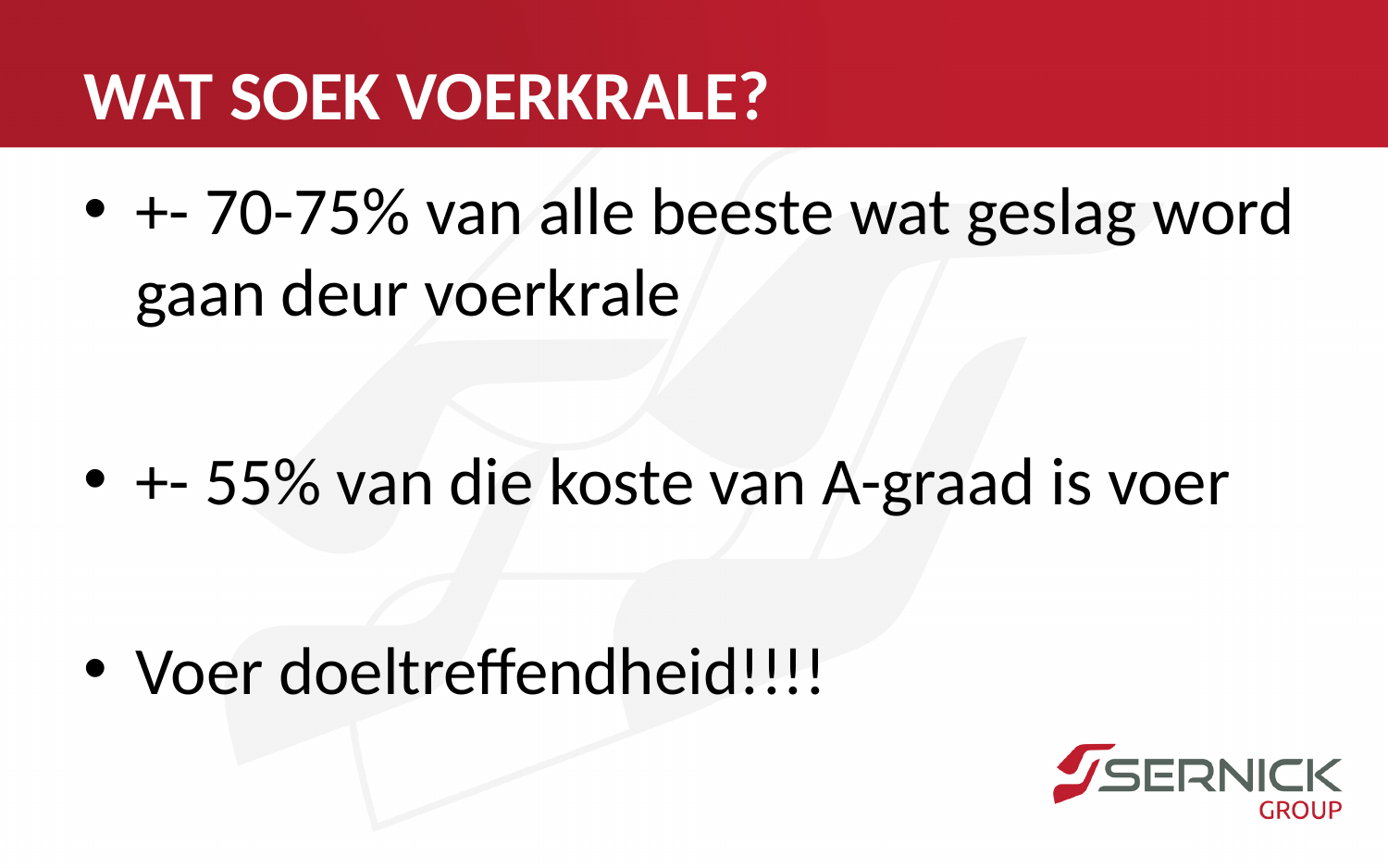

# WAT SOEK VOERKRALE?
+- 70-75% van alle beeste wat geslag word gaan deur voerkrale

+- 55% van die koste van A-graad is voer

Voer doeltreffendheid!!!!